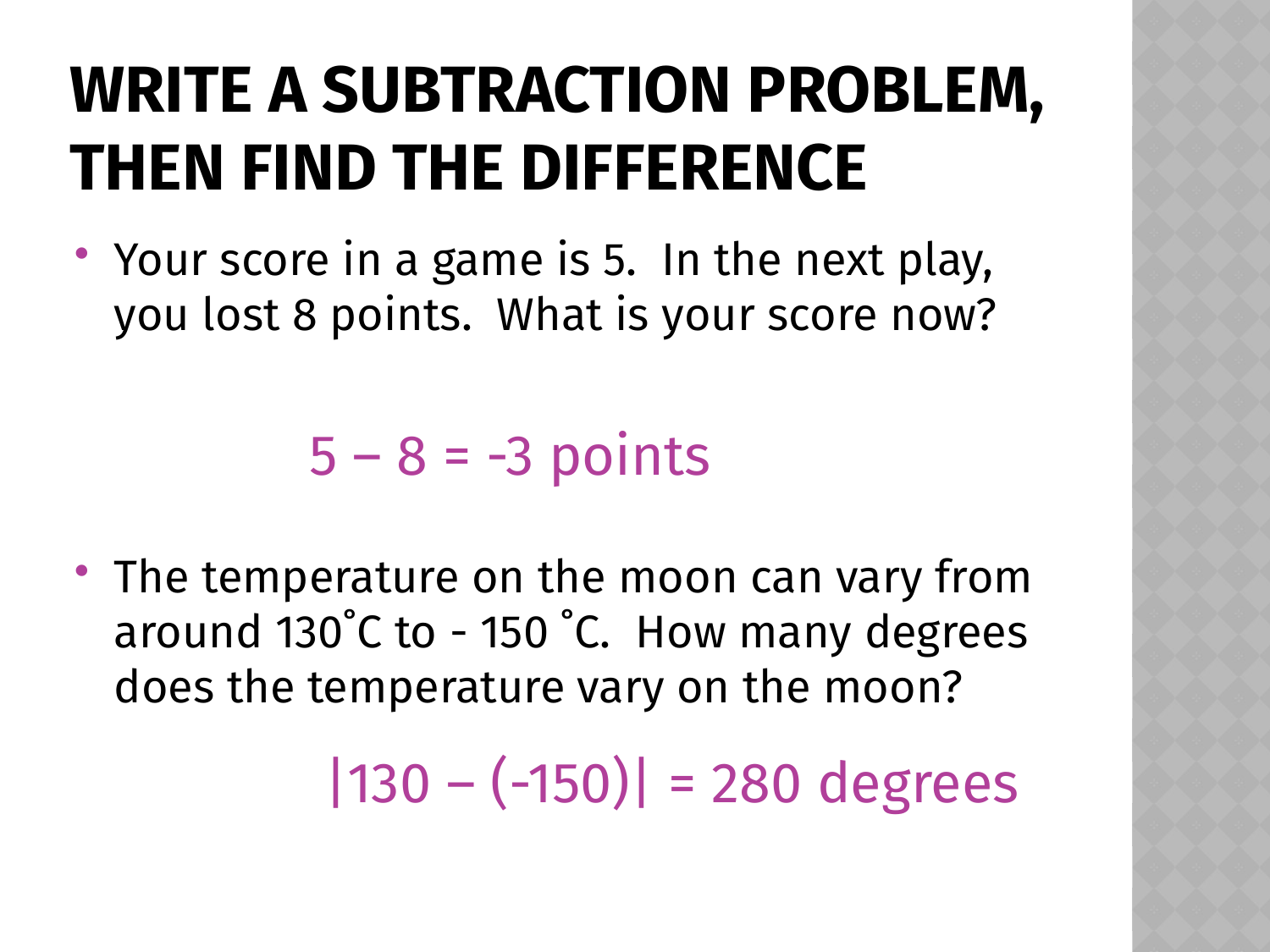

# Write a subtraction problem, then find the difference
Your score in a game is 5.  In the next play, you lost 8 points.  What is your score now?

The temperature on the moon can vary from around 130˚C to - 150 ˚C.  How many degrees does the temperature vary on the moon?
5 – 8 = -3 points
|130 – (-150)| = 280 degrees